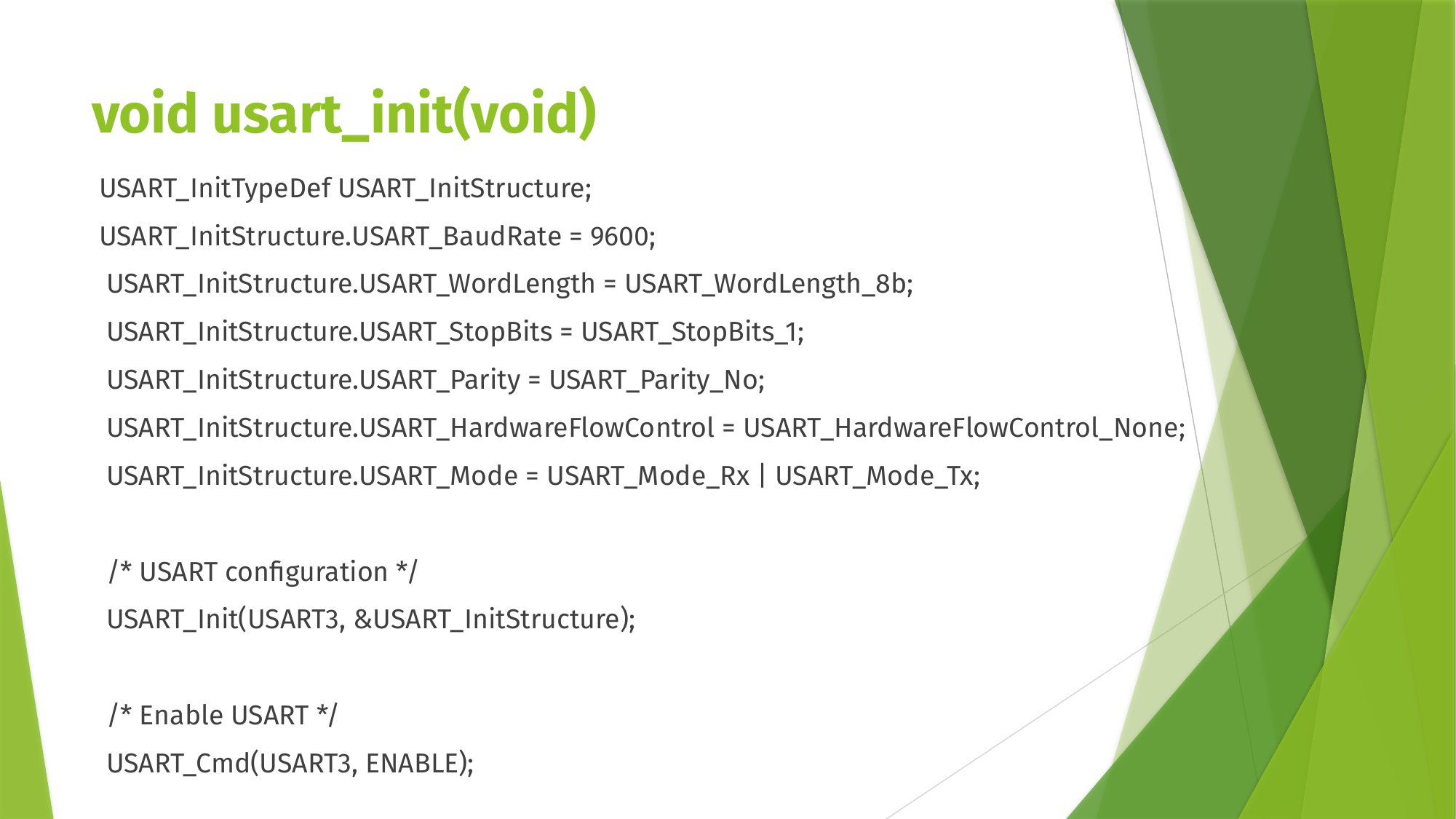

# void usart_init(void)
 USART_InitTypeDef USART_InitStructure;
 USART_InitStructure.USART_BaudRate = 9600;
  USART_InitStructure.USART_WordLength = USART_WordLength_8b;
  USART_InitStructure.USART_StopBits = USART_StopBits_1;
  USART_InitStructure.USART_Parity = USART_Parity_No;
  USART_InitStructure.USART_HardwareFlowControl = USART_HardwareFlowControl_None;
  USART_InitStructure.USART_Mode = USART_Mode_Rx | USART_Mode_Tx;

  /* USART configuration */
  USART_Init(USART3, &USART_InitStructure);

  /* Enable USART */
  USART_Cmd(USART3, ENABLE);